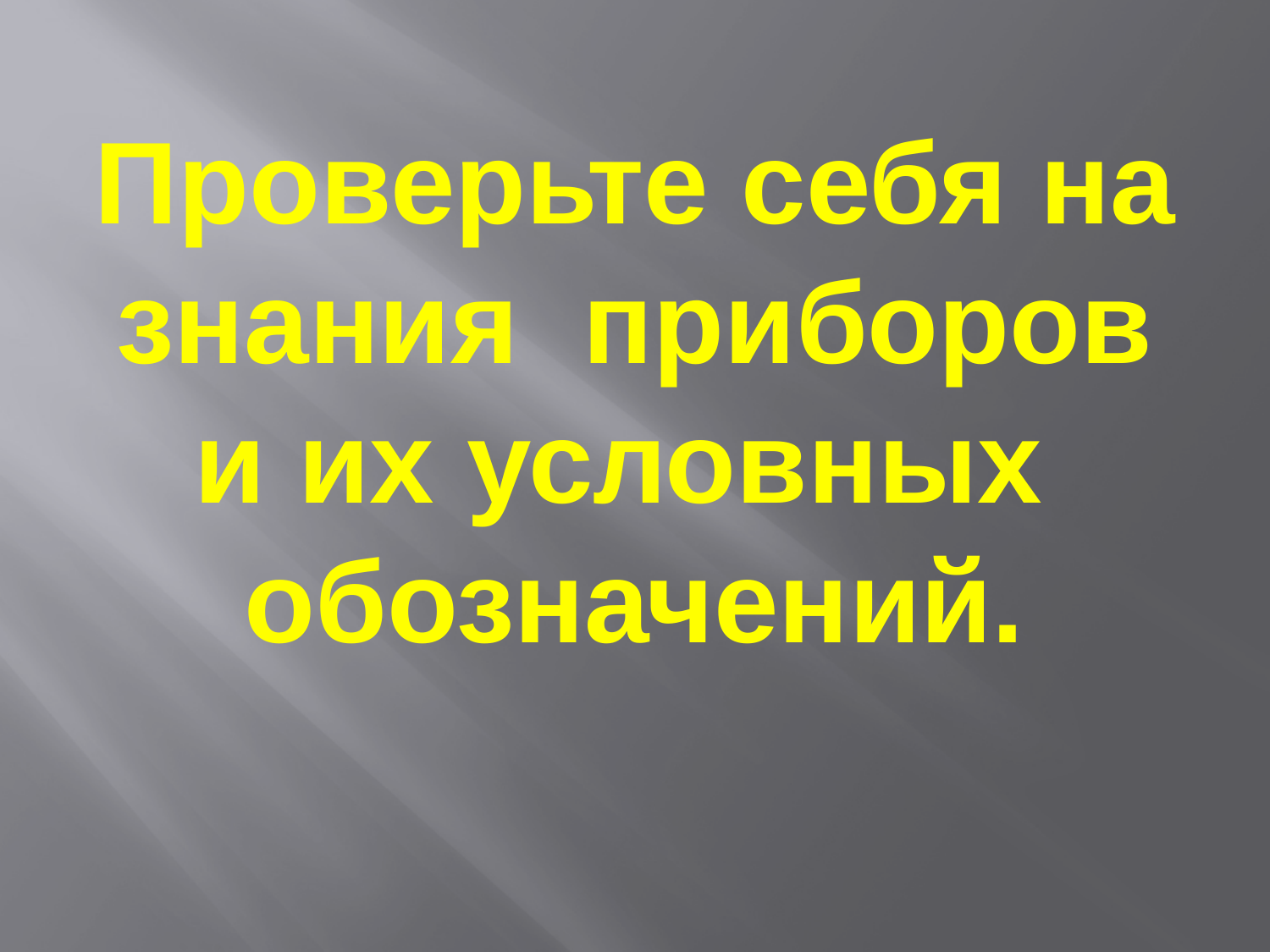

# Проверьте себя на знания  приборов и их условных  обозначений.